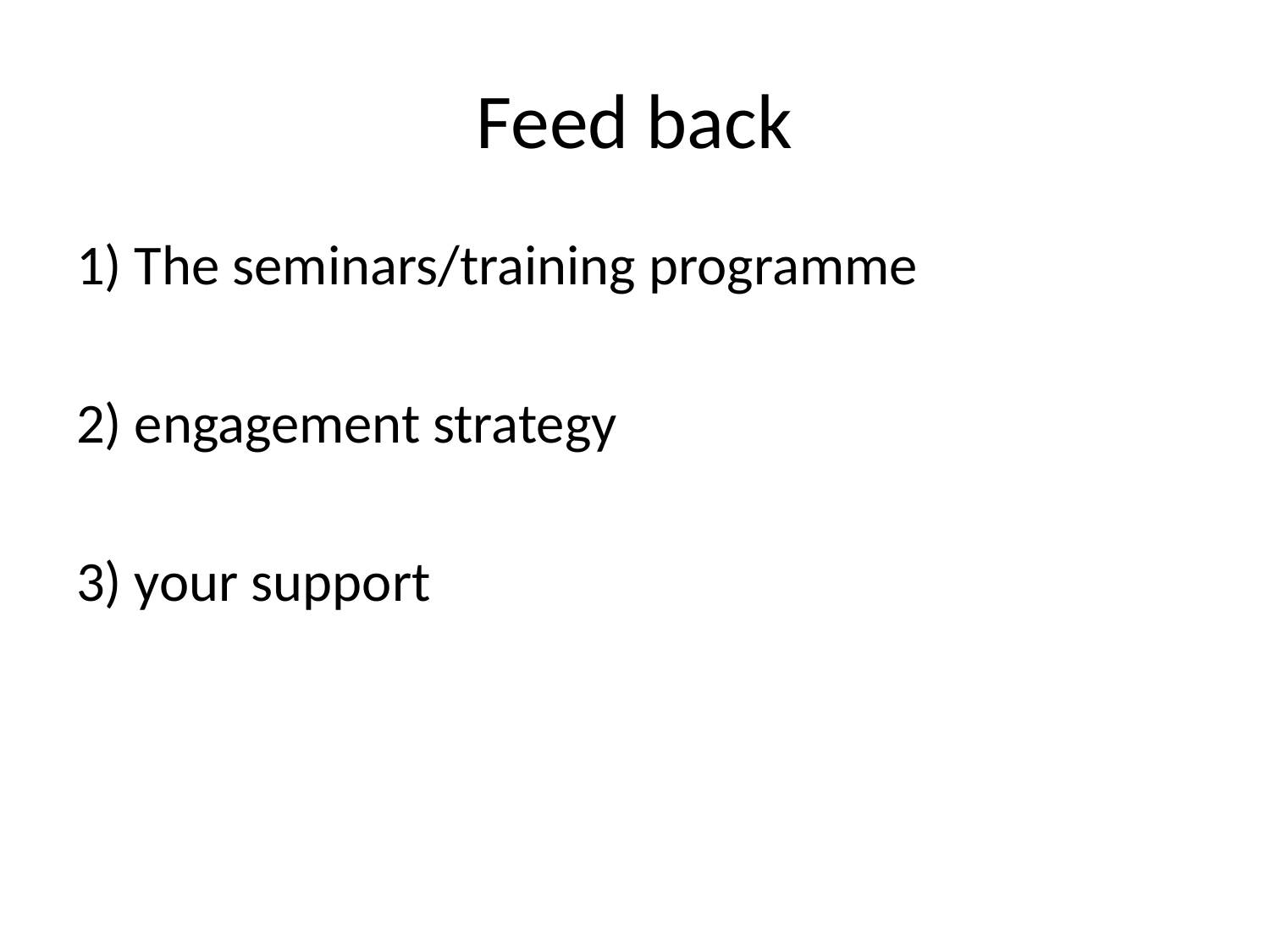

# Feed back
1) The seminars/training programme

2) engagement strategy

3) your support